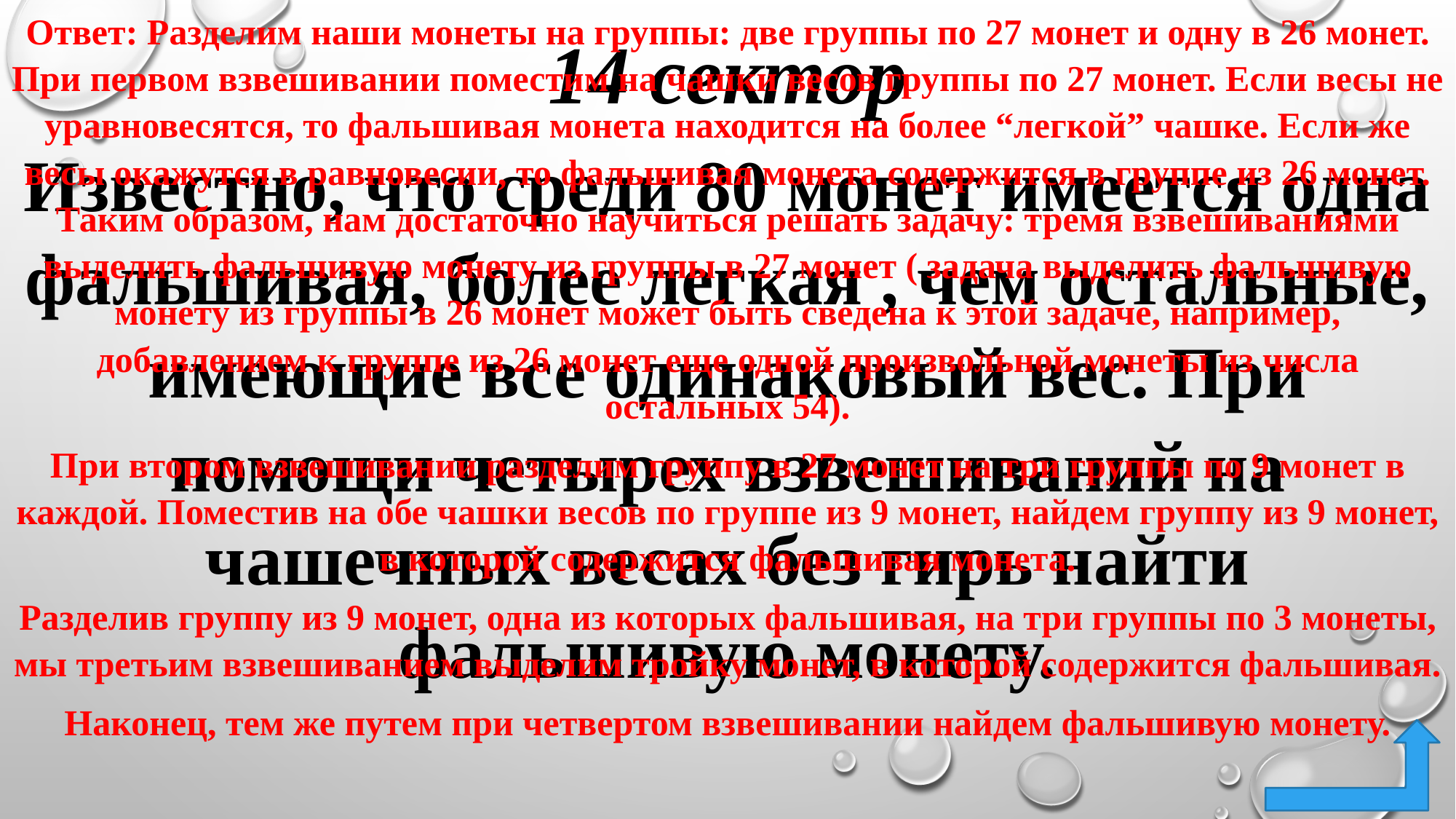

Ответ: Разделим наши монеты на группы: две группы по 27 монет и одну в 26 монет. При первом взвешивании поместим на чашки весов группы по 27 монет. Если весы не уравновесятся, то фальшивая монета находится на более “легкой” чашке. Если же весы окажутся в равновесии, то фальшивая монета содержится в группе из 26 монет. Таким образом, нам достаточно научиться решать задачу: тремя взвешиваниями выделить фальшивую монету из группы в 27 монет ( задача выделить фальшивую монету из группы в 26 монет может быть сведена к этой задаче, например, добавлением к группе из 26 монет еще одной произвольной монеты из числа остальных 54).
При втором взвешивании разделим группу в 27 монет на три группы по 9 монет в каждой. Поместив на обе чашки весов по группе из 9 монет, найдем группу из 9 монет, в которой содержится фальшивая монета.
Разделив группу из 9 монет, одна из которых фальшивая, на три группы по 3 монеты, мы третьим взвешиванием выделим тройку монет, в которой содержится фальшивая.
Наконец, тем же путем при четвертом взвешивании найдем фальшивую монету.
14 сектор
Известно, что среди 80 монет имеется одна фальшивая, более легкая , чем остальные, имеющие все одинаковый вес. При помощи четырех взвешиваний на чашечных весах без гирь найти фальшивую монету.